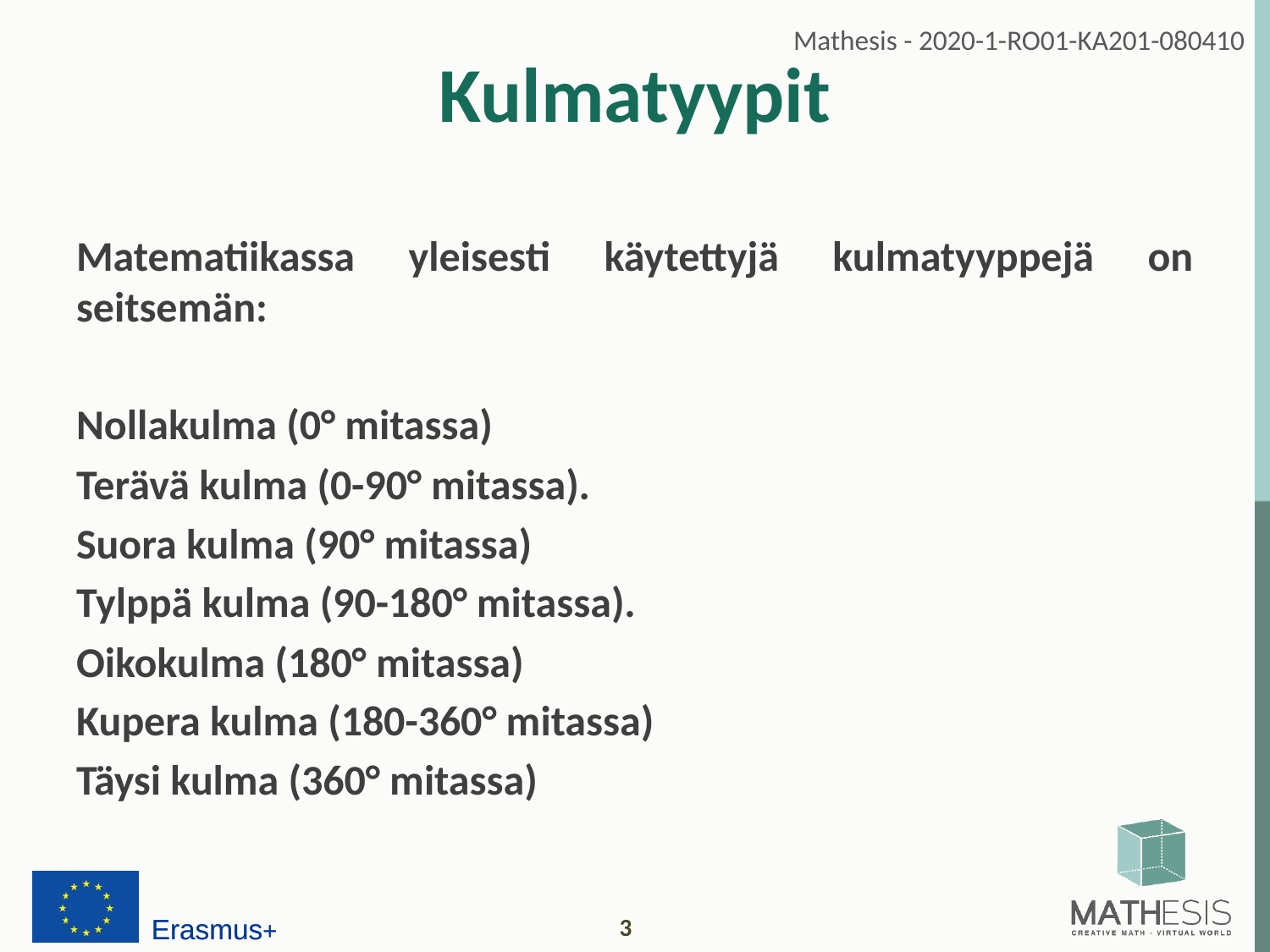

# Kulmatyypit
Matematiikassa yleisesti käytettyjä kulmatyyppejä on seitsemän:

Nollakulma (0° mitassa)
Terävä kulma (0-90° mitassa).
Suora kulma (90° mitassa)
Tylppä kulma (90-180° mitassa).
Oikokulma (180° mitassa)
Kupera kulma (180-360° mitassa)
Täysi kulma (360° mitassa)